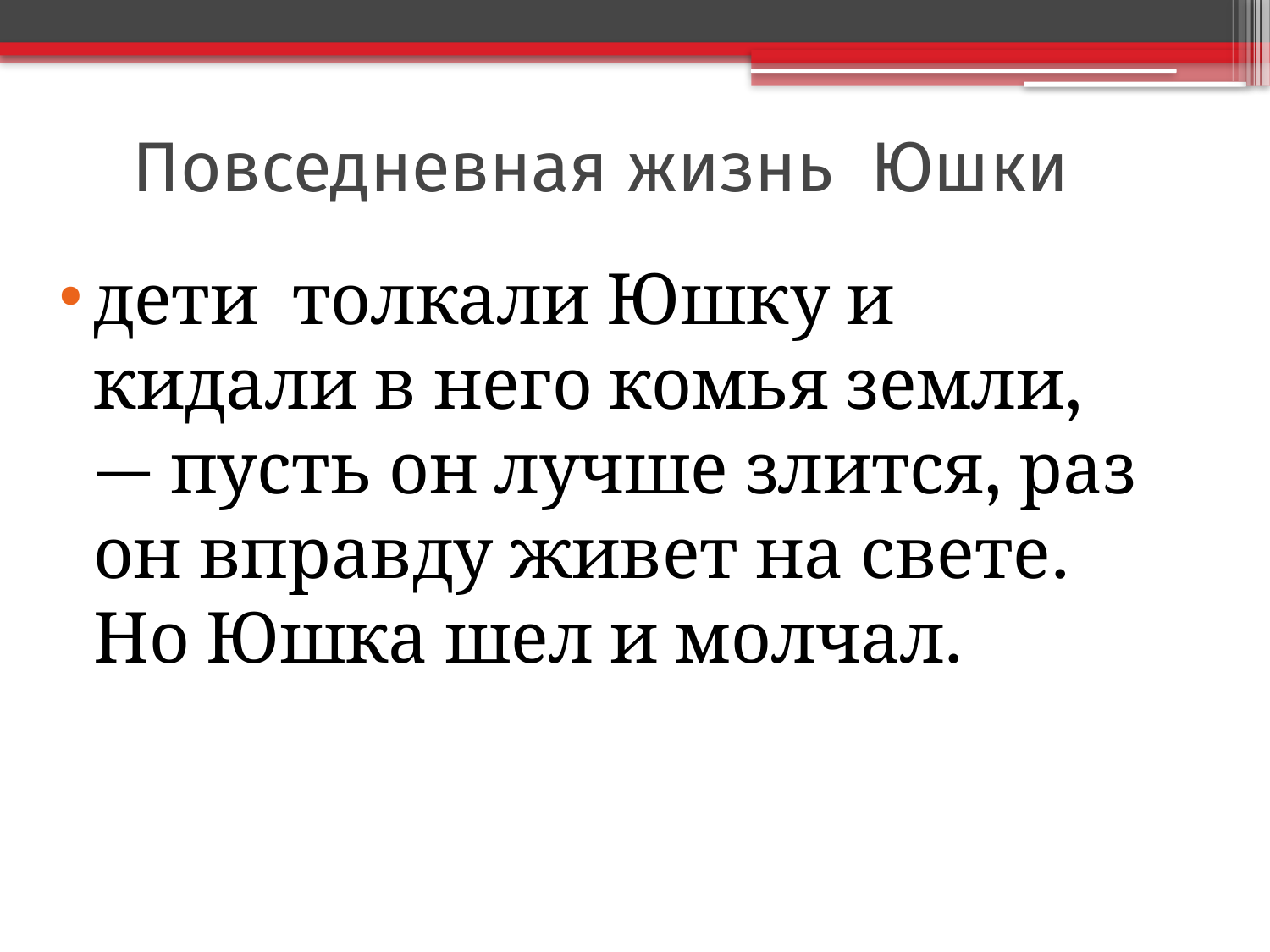

# Повседневная жизнь  Юшки
дети  толкали Юшку и кидали в него комья земли, — пусть он лучше злится, раз он вправду живет на свете. Но Юшка шел и молчал.